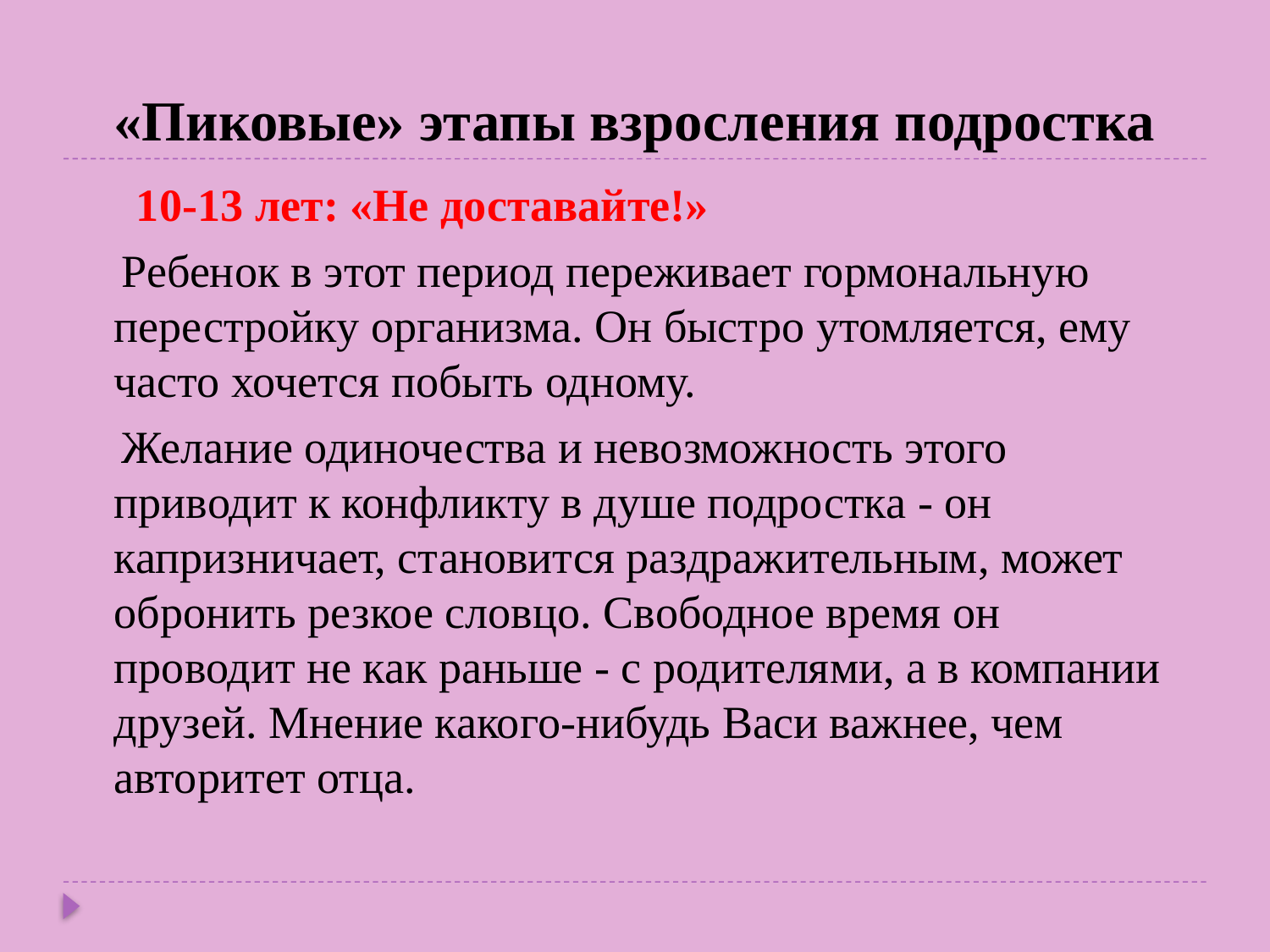

# «Пиковые» этапы взросления подростка
    10-13 лет: «Не доставайте!»
    Ребенок в этот период переживает гормональную перестройку организма. Он быстро утомляется, ему часто хочется побыть одному.
    Желание одиночества и невозможность этого приводит к конфликту в душе подростка - он капризничает, становится раздражительным, может обронить резкое словцо. Свободное время он проводит не как раньше - с родителями, а в компании друзей. Мнение какого-нибудь Васи важнее, чем авторитет отца.